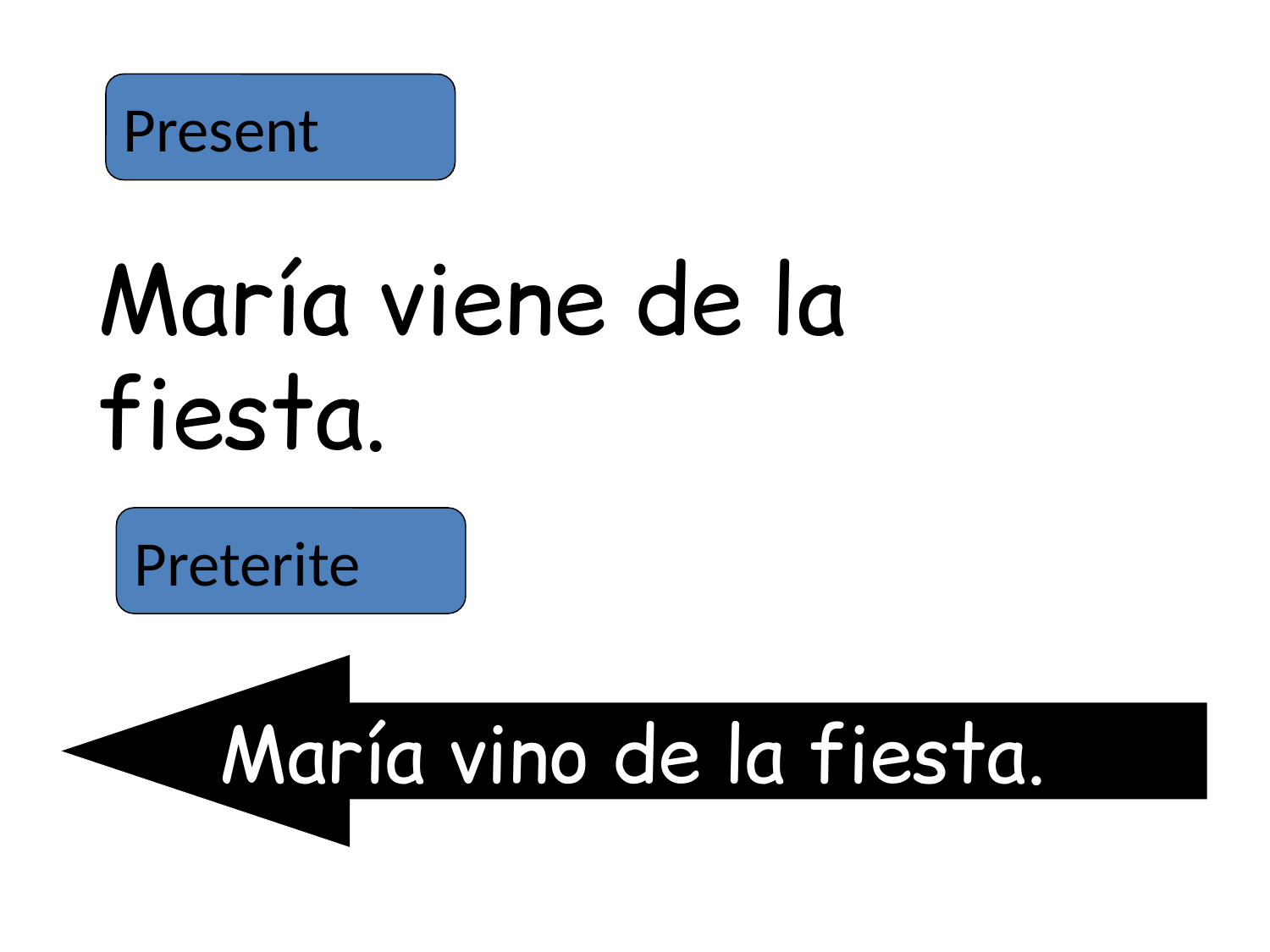

Present
María viene de la fiesta.
Preterite
María vino de la fiesta.